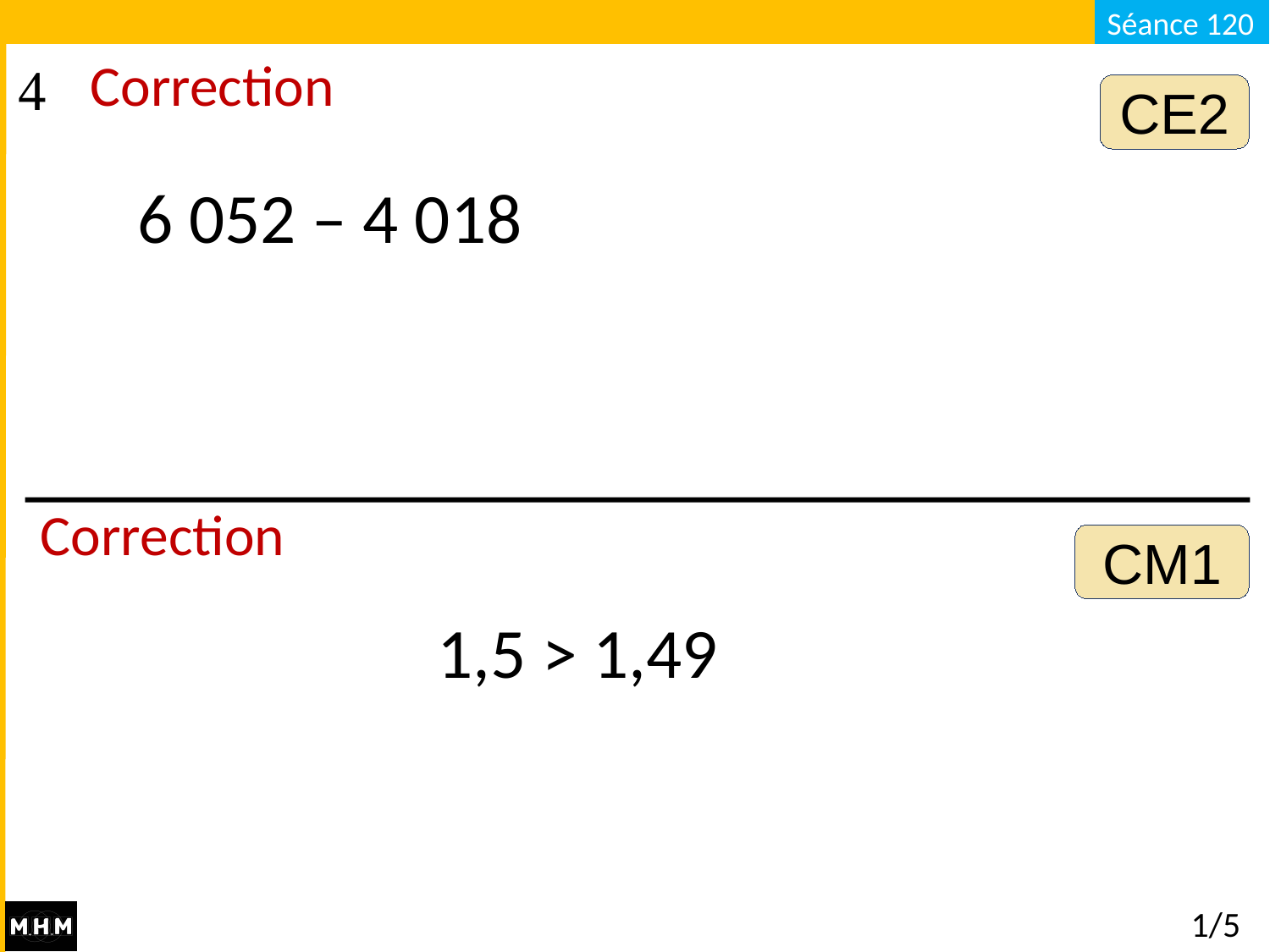

Correction
CE2
6 052 – 4 018

Correction
CM1
1,5 > 1,49
# 1/5